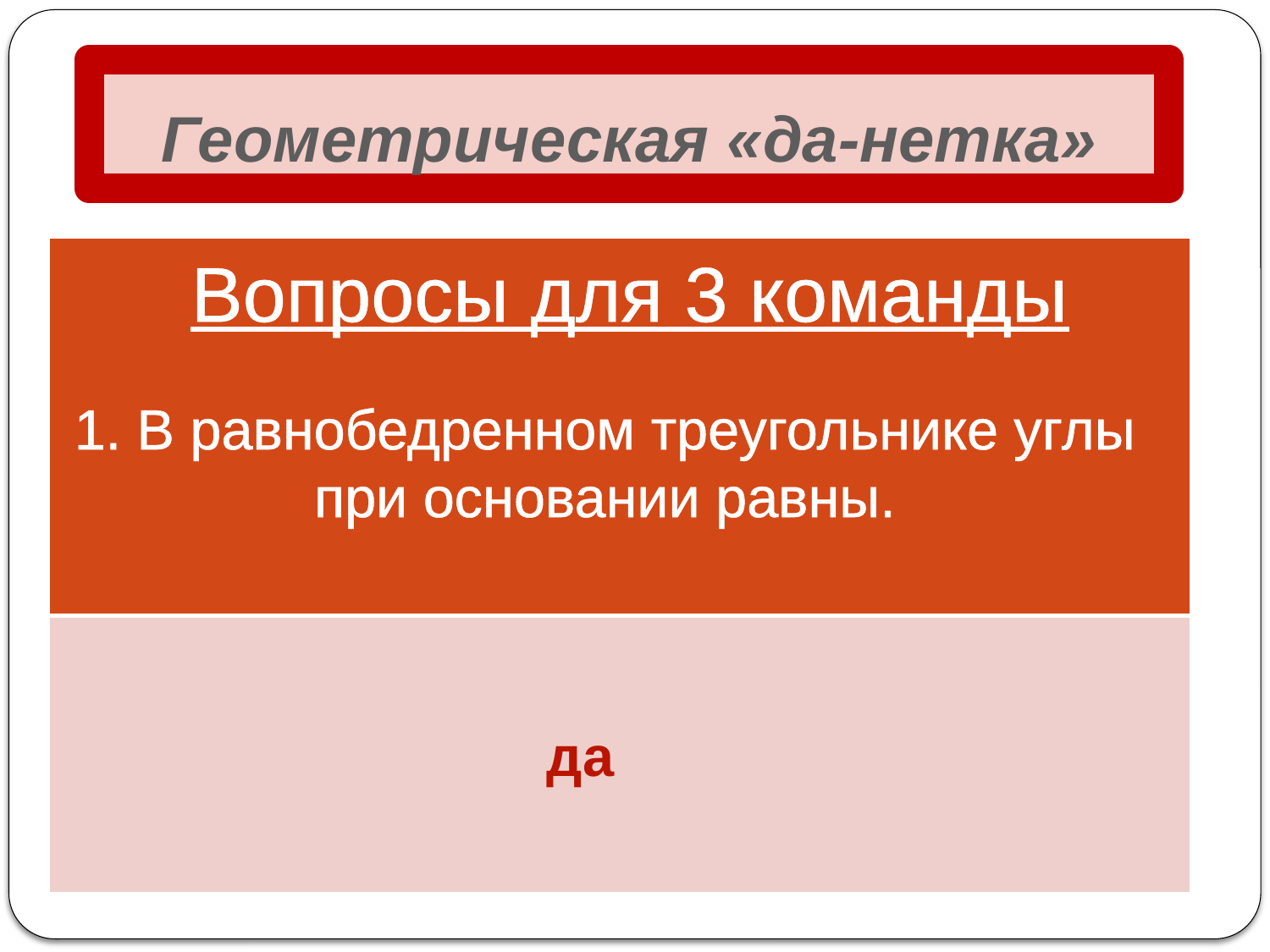

# Геометрическая «да-нетка»
Вопросы для 3 команды
|  |
| --- |
|  |
1. В равнобедренном треугольнике углы при основании равны.
да